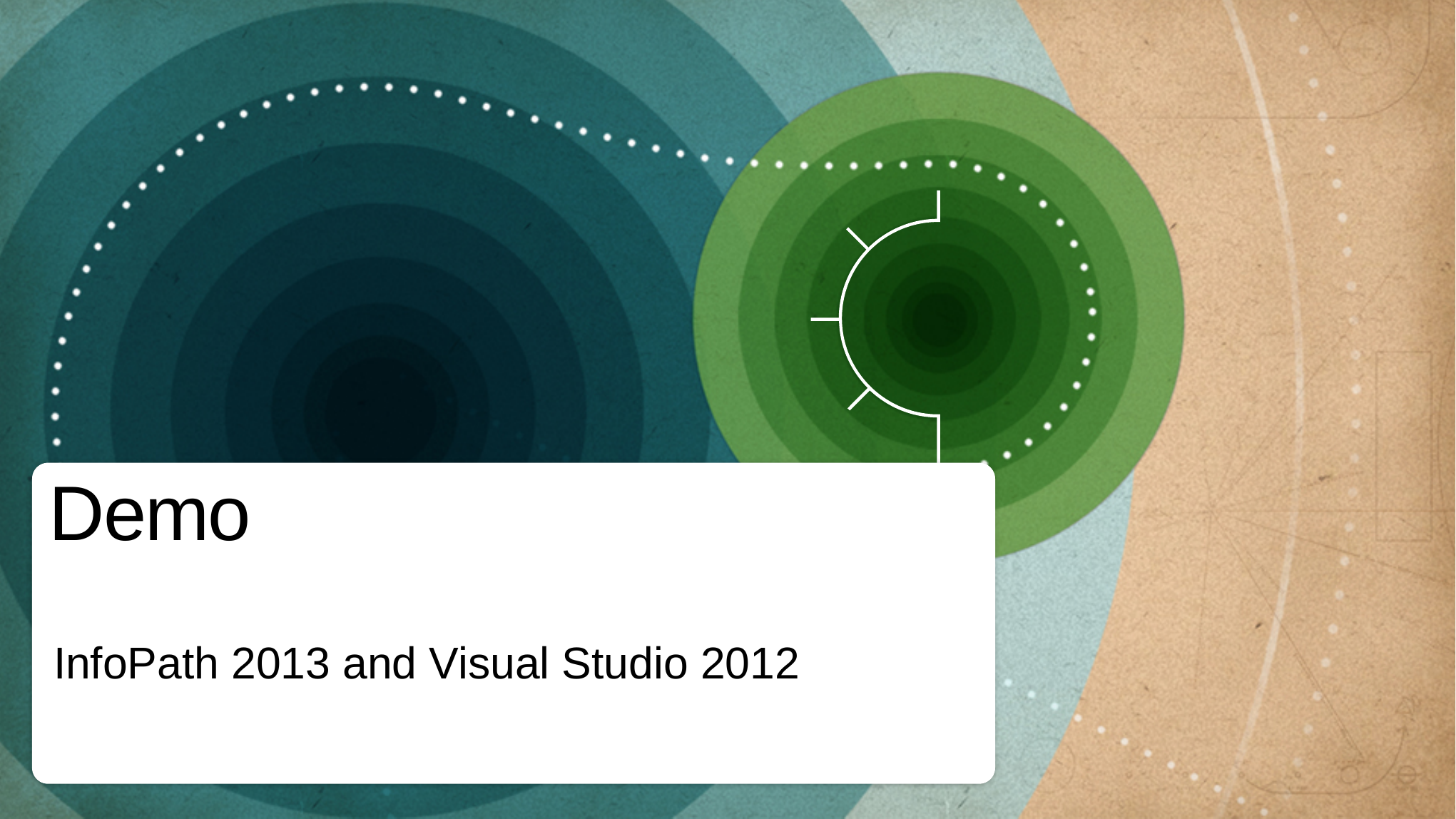

# Demo
InfoPath 2013 and Visual Studio 2012